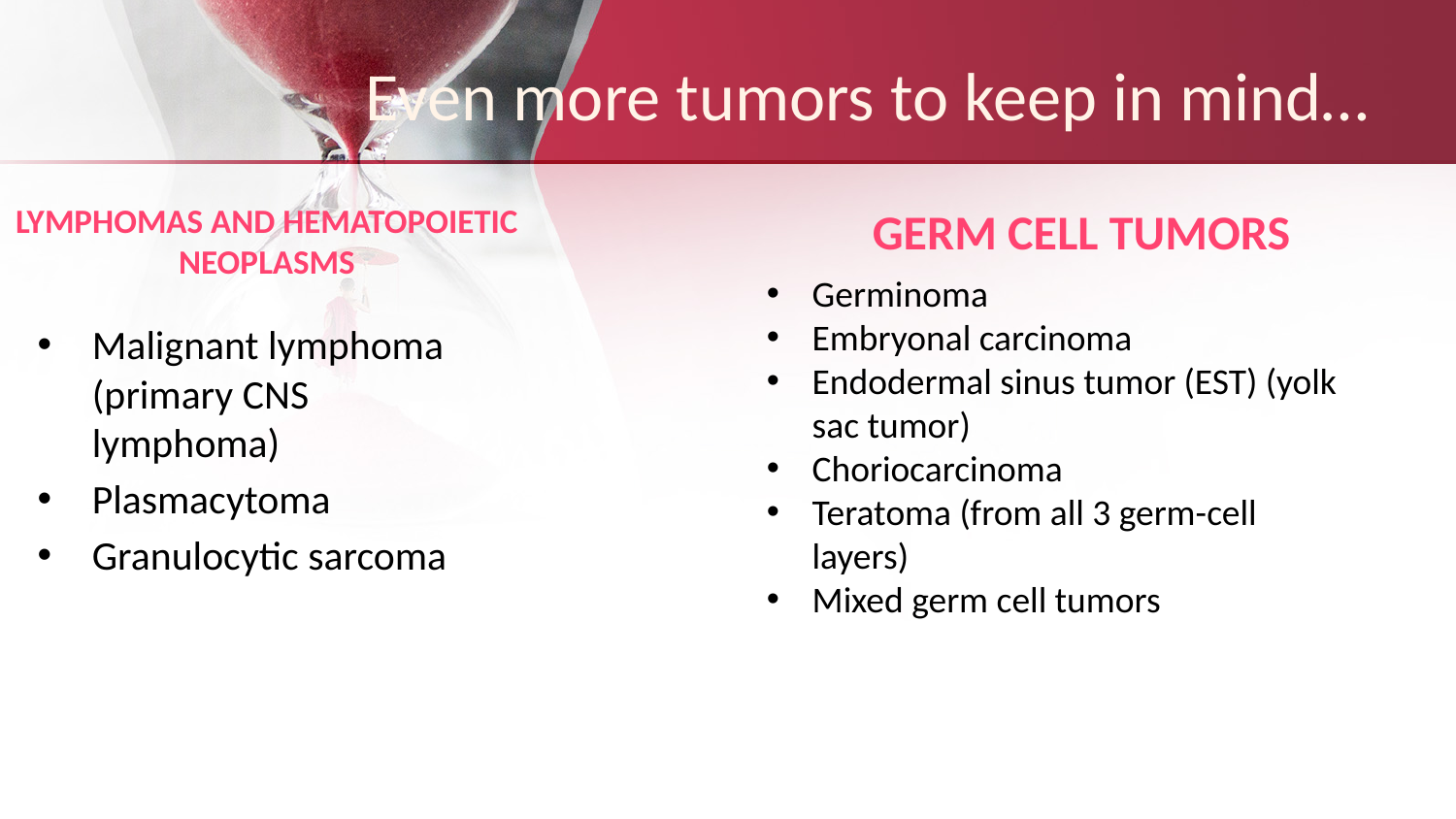

# Even more tumors to keep in mind…
LYMPHOMAS AND HEMATOPOIETIC NEOPLASMS
GERM CELL TUMORS
Germinoma
Embryonal carcinoma
Endodermal sinus tumor (EST) (yolk sac tumor)
Choriocarcinoma
Teratoma (from all 3 germ-cell layers)
Mixed germ cell tumors
Malignant lymphoma (primary CNS lymphoma)
Plasmacytoma
Granulocytic sarcoma